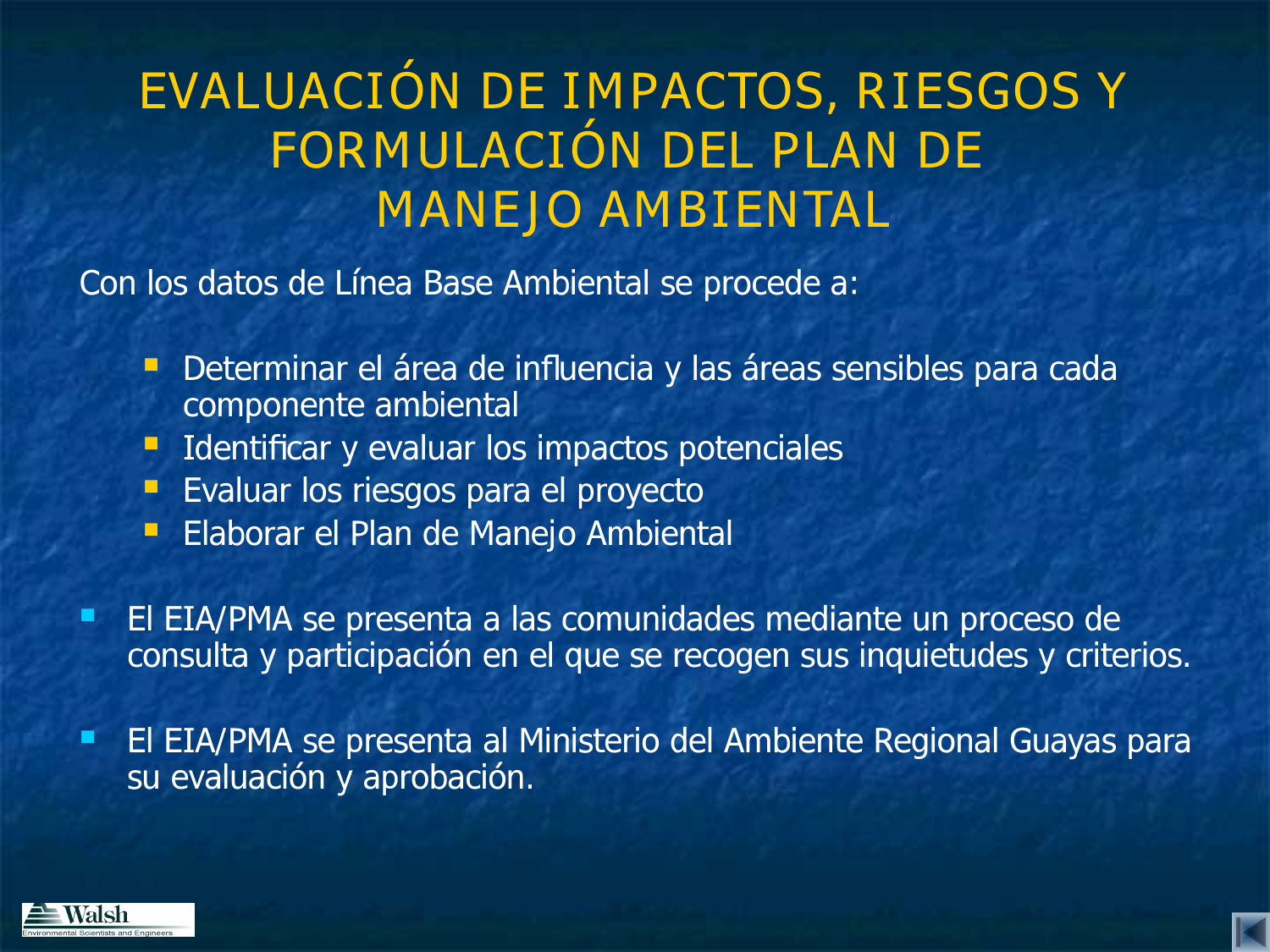

# EVALUACIÓN DE IMPACTOS, RIESGOS Y FORMULACIÓN DEL PLAN DE MANEJO AMBIENTAL
Con los datos de Línea Base Ambiental se procede a:

Determinar el área de influencia y las áreas sensibles para cada componente ambiental
Identificar y evaluar los impactos potenciales
Evaluar los riesgos para el proyecto
Elaborar el Plan de Manejo Ambiental

El EIA/PMA se presenta a las comunidades mediante un proceso de consulta y participación en el que se recogen sus inquietudes y criterios.

El EIA/PMA se presenta al Ministerio del Ambiente Regional Guayas para su evaluación y aprobación.